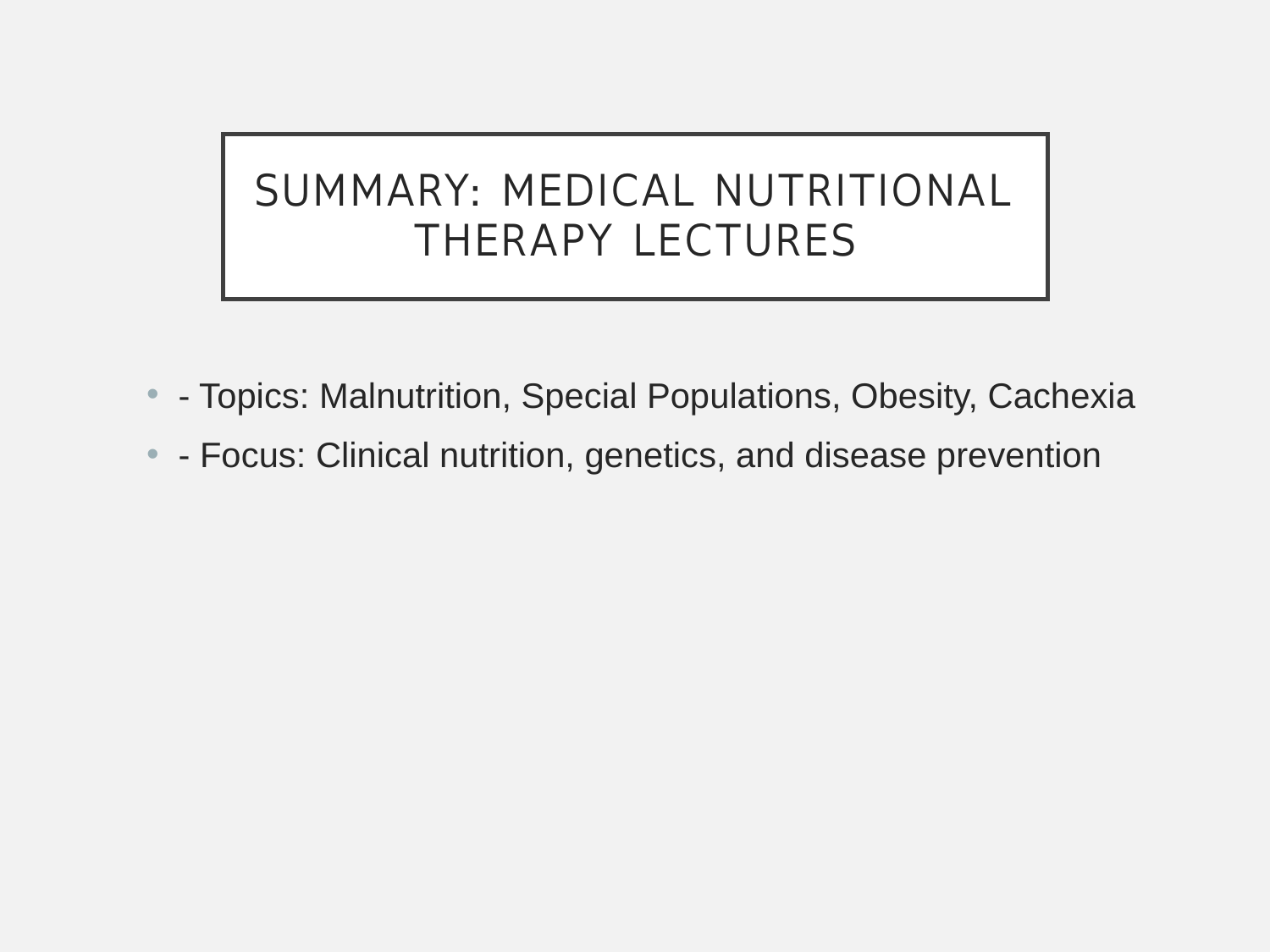

# Summary: Medical Nutritional Therapy Lectures
- Topics: Malnutrition, Special Populations, Obesity, Cachexia
- Focus: Clinical nutrition, genetics, and disease prevention